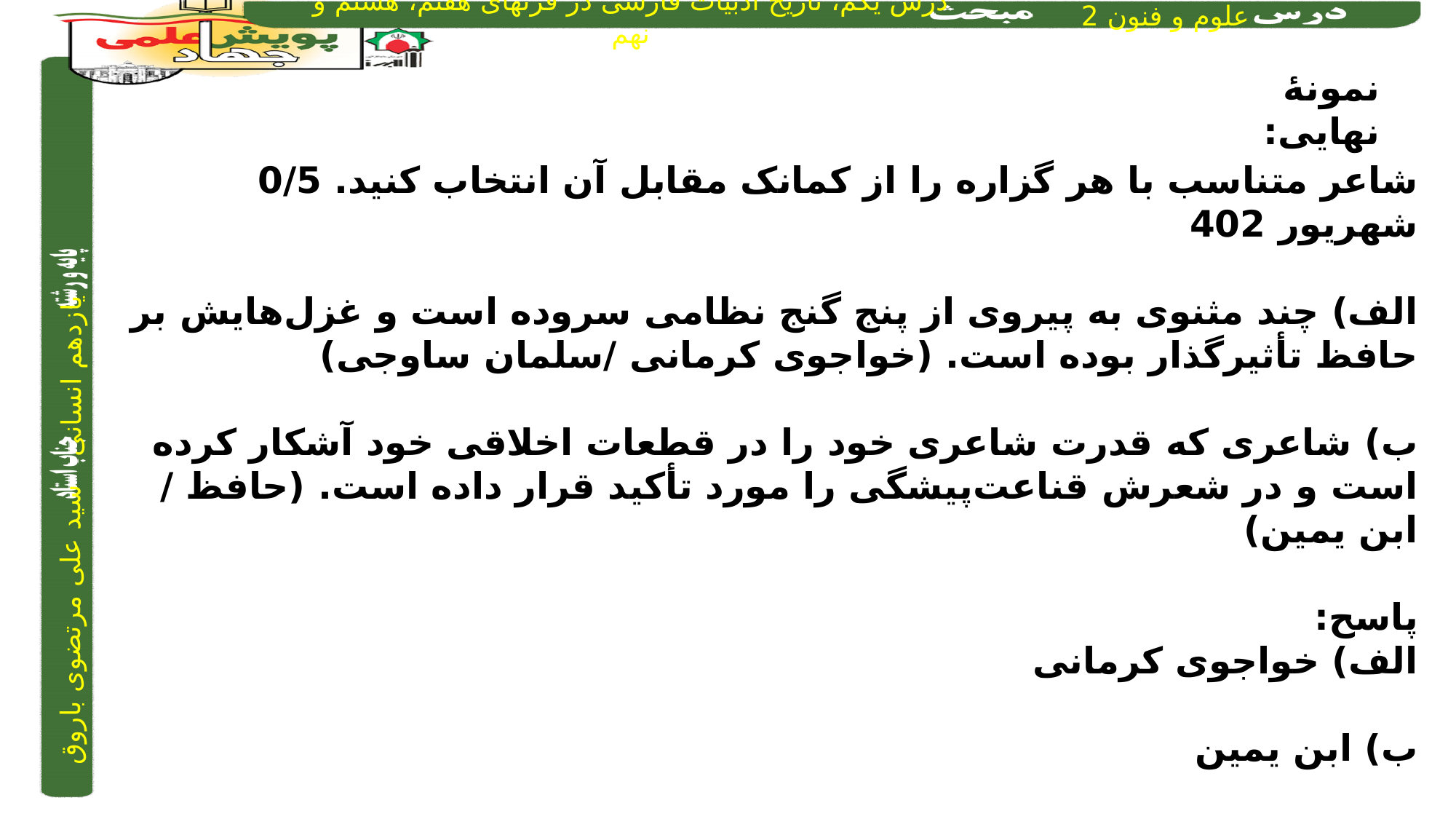

نمونۀ نهایی:
شاعر متناسب با هر گزاره را از کمانک مقابل آن انتخاب کنید. 0/5 		شهریور 402

الف) چند مثنوی به پیروی از پنج گنج نظامی سروده است و غزل‌هايش بر حافظ تأثیرگذار بوده است. (خواجوی کرمانی /سلمان ساوجی)

ب) شاعری که قدرت شاعری خود را در قطعات اخلاقی خود آشکار کرده است و در شعرش قناعت‌پیشگی را مورد تأکید قرار داده است. (حافظ / ابن يمین)

پاسح:
الف) خواجوی کرمانی

ب) ابن یمین